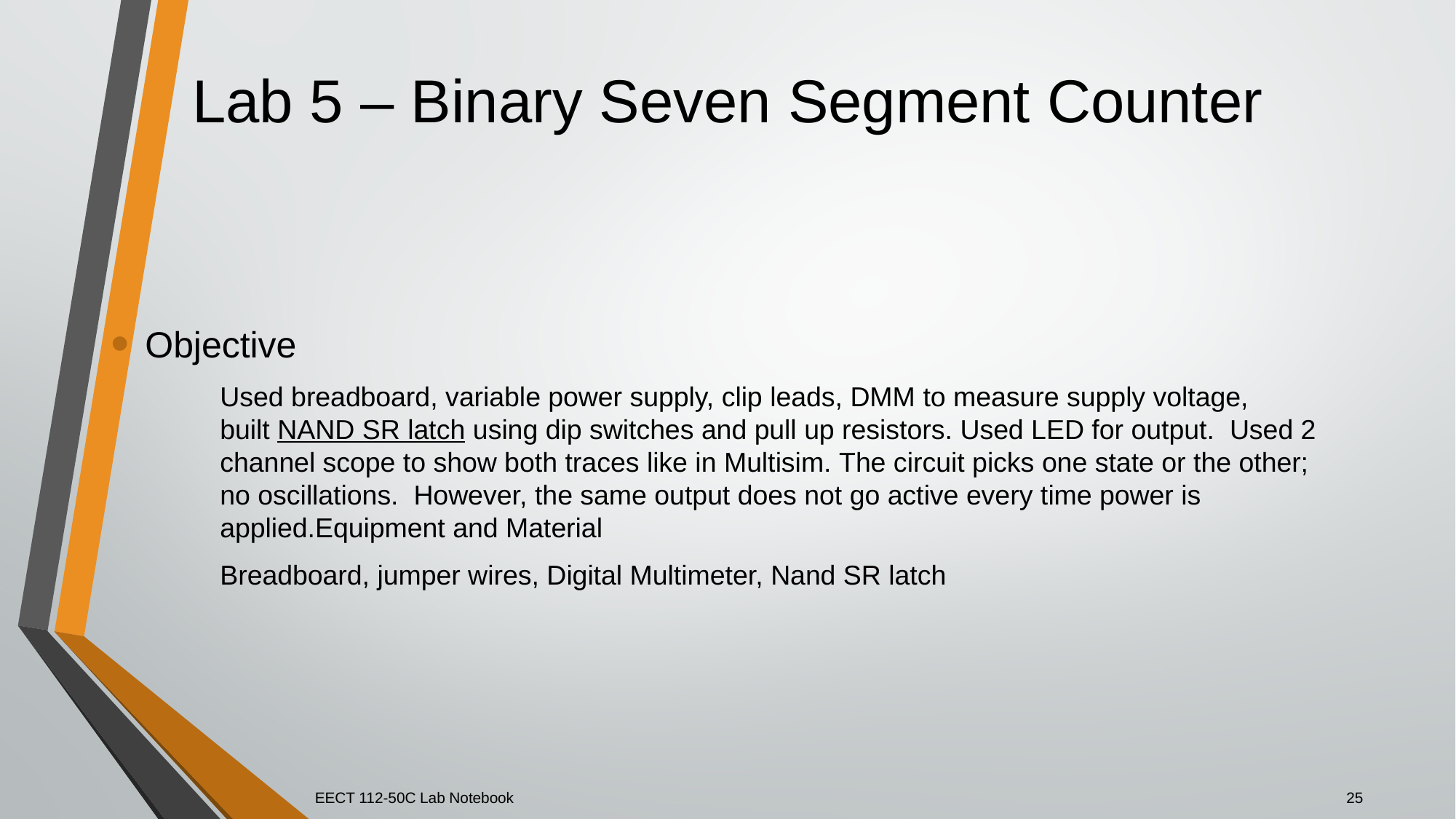

# Lab 5 – Binary Seven Segment Counter
Objective
Used breadboard, variable power supply, clip leads, DMM to measure supply voltage, built NAND SR latch using dip switches and pull up resistors. Used LED for output.  Used 2 channel scope to show both traces like in Multisim. The circuit picks one state or the other; no oscillations.  However, the same output does not go active every time power is applied.Equipment and Material
Breadboard, jumper wires, Digital Multimeter, Nand SR latch
EECT 112-50C Lab Notebook
25